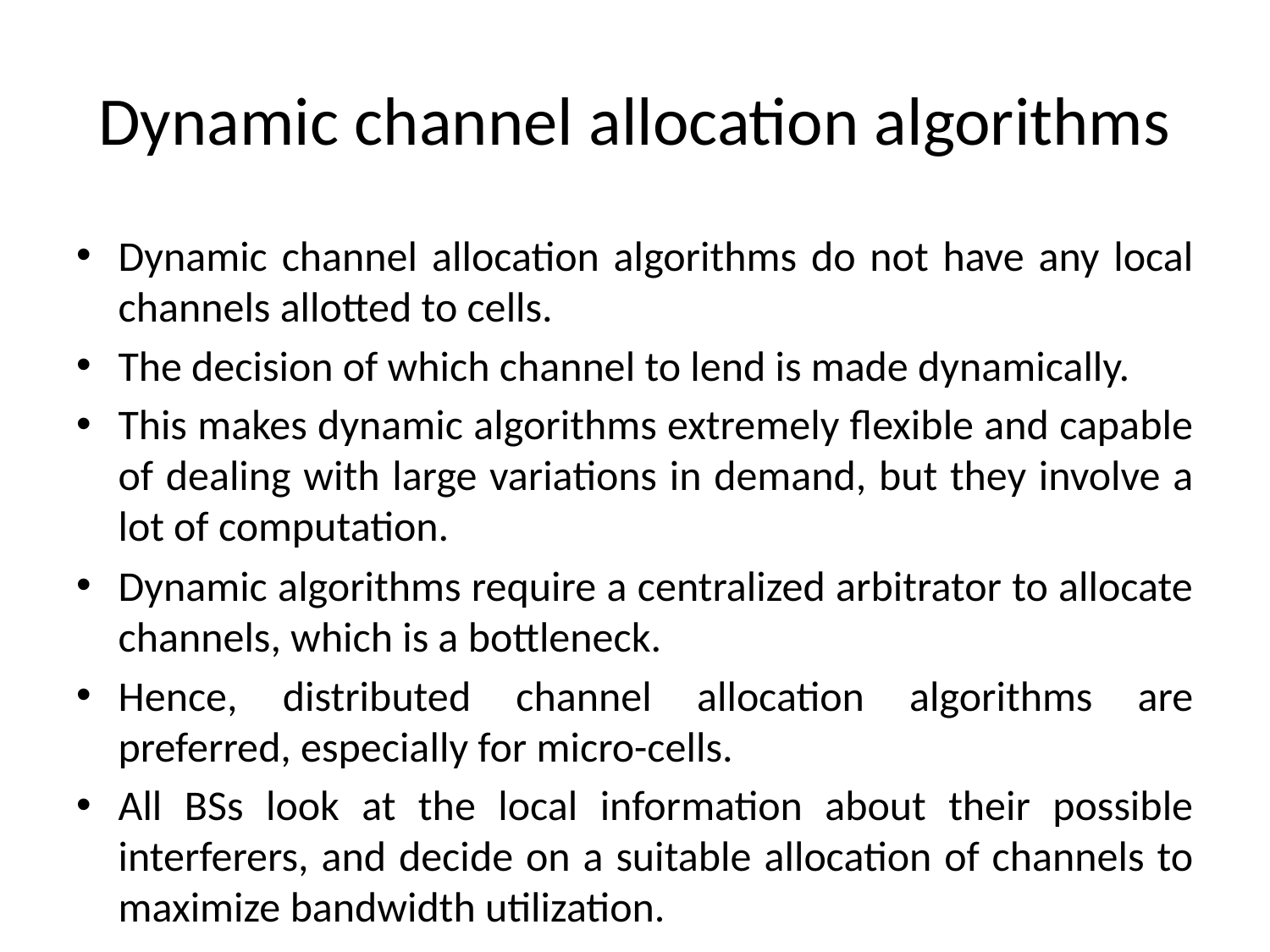

# Dynamic channel allocation algorithms
Dynamic channel allocation algorithms do not have any local channels allotted to cells.
The decision of which channel to lend is made dynamically.
This makes dynamic algorithms extremely flexible and capable of dealing with large variations in demand, but they involve a lot of computation.
Dynamic algorithms require a centralized arbitrator to allocate channels, which is a bottleneck.
Hence, distributed channel allocation algorithms are preferred, especially for micro-cells.
All BSs look at the local information about their possible interferers, and decide on a suitable allocation of channels to maximize bandwidth utilization.